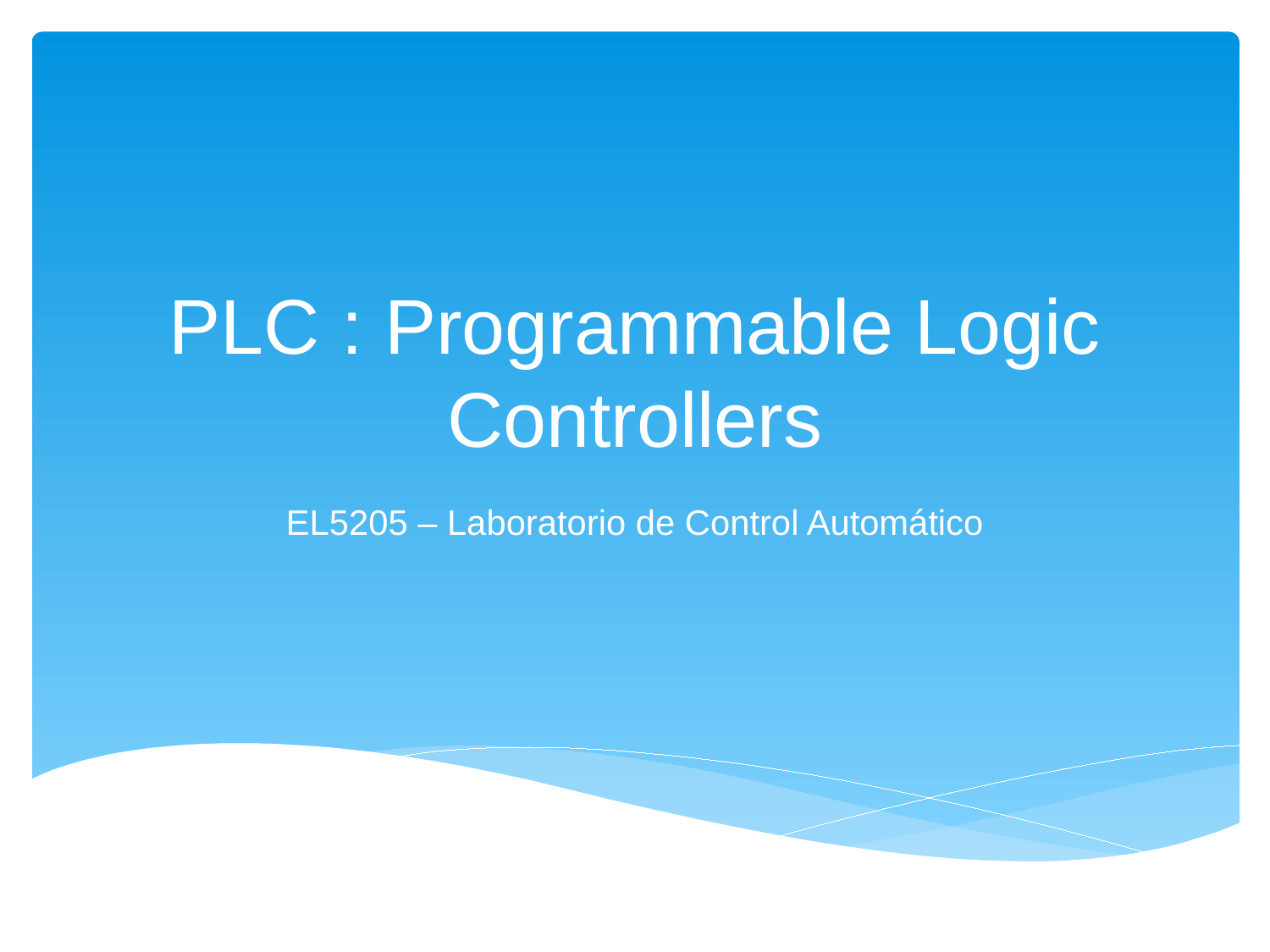

# PLC : Programmable Logic Controllers
EL5205 – Laboratorio de Control Automático